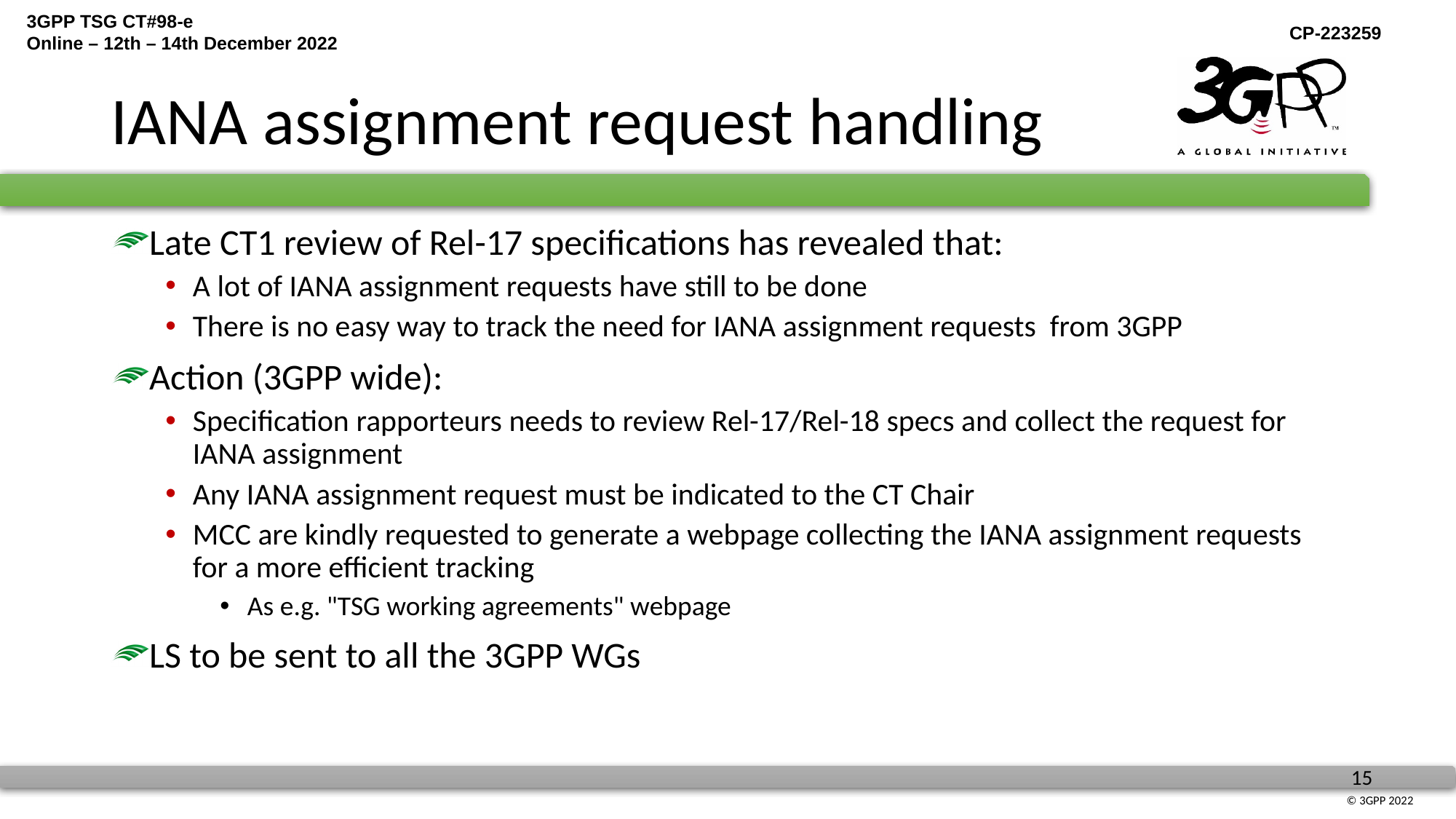

# IANA assignment request handling
Late CT1 review of Rel-17 specifications has revealed that:
A lot of IANA assignment requests have still to be done
There is no easy way to track the need for IANA assignment requests  from 3GPP
Action (3GPP wide):
Specification rapporteurs needs to review Rel-17/Rel-18 specs and collect the request for IANA assignment
Any IANA assignment request must be indicated to the CT Chair
MCC are kindly requested to generate a webpage collecting the IANA assignment requests for a more efficient tracking
As e.g. "TSG working agreements" webpage
LS to be sent to all the 3GPP WGs